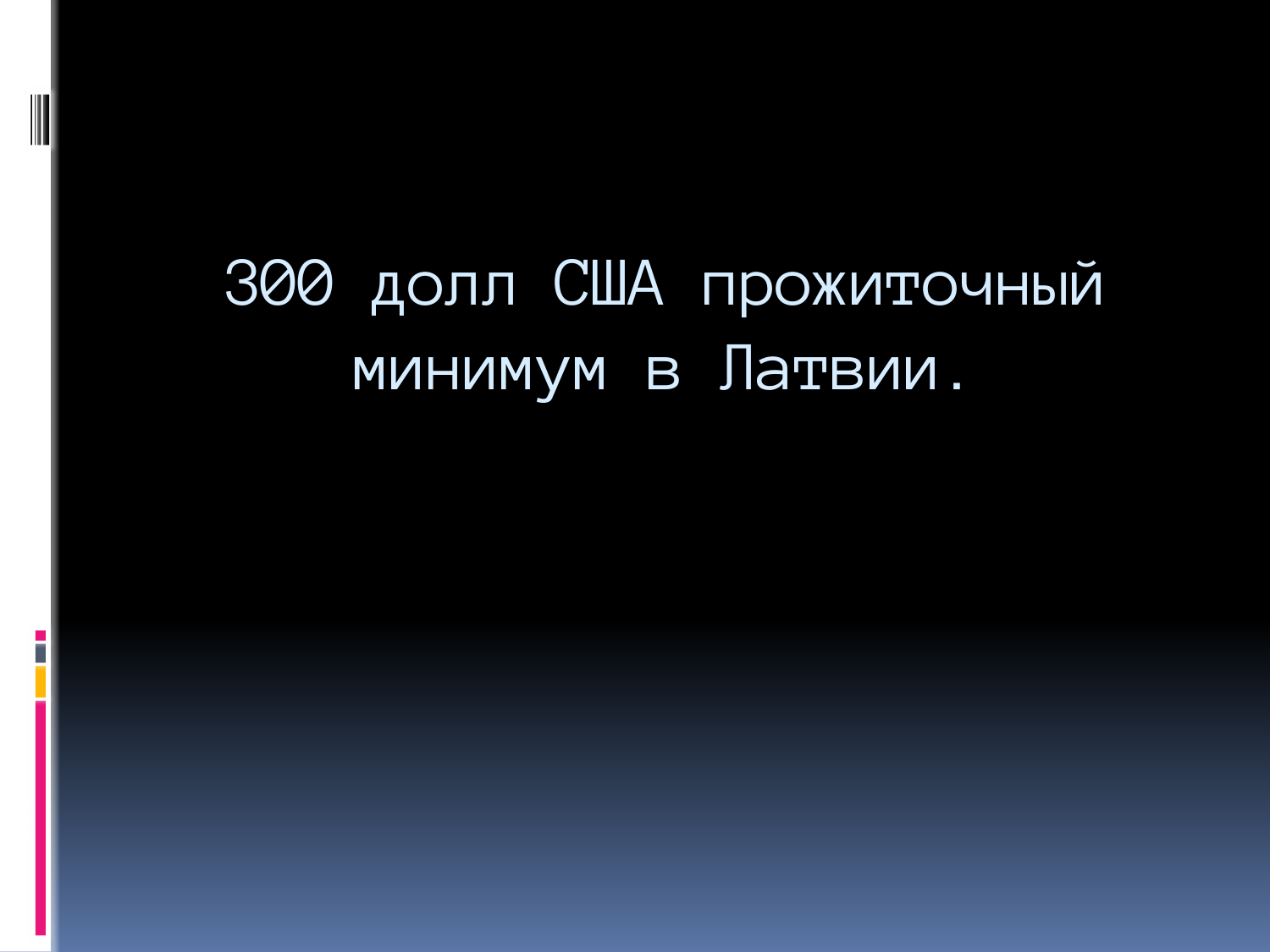

# 300 долл США прожиточный минимум в Латвии.